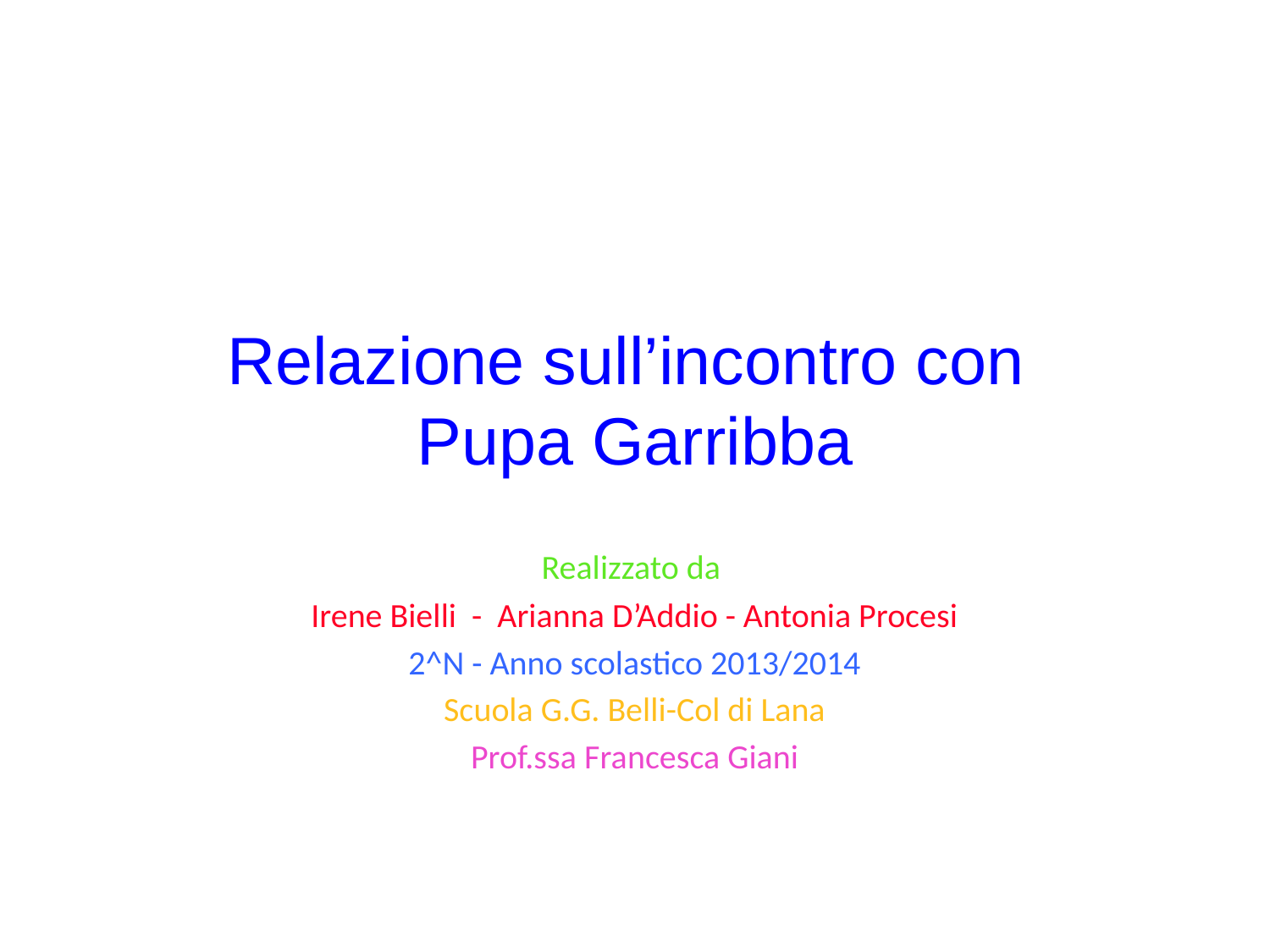

# Relazione sull’incontro con Pupa Garribba
Realizzato da
Irene Bielli  -  Arianna D’Addio - Antonia Procesi
2^N - Anno scolastico 2013/2014
Scuola G.G. Belli-Col di Lana
Prof.ssa Francesca Giani